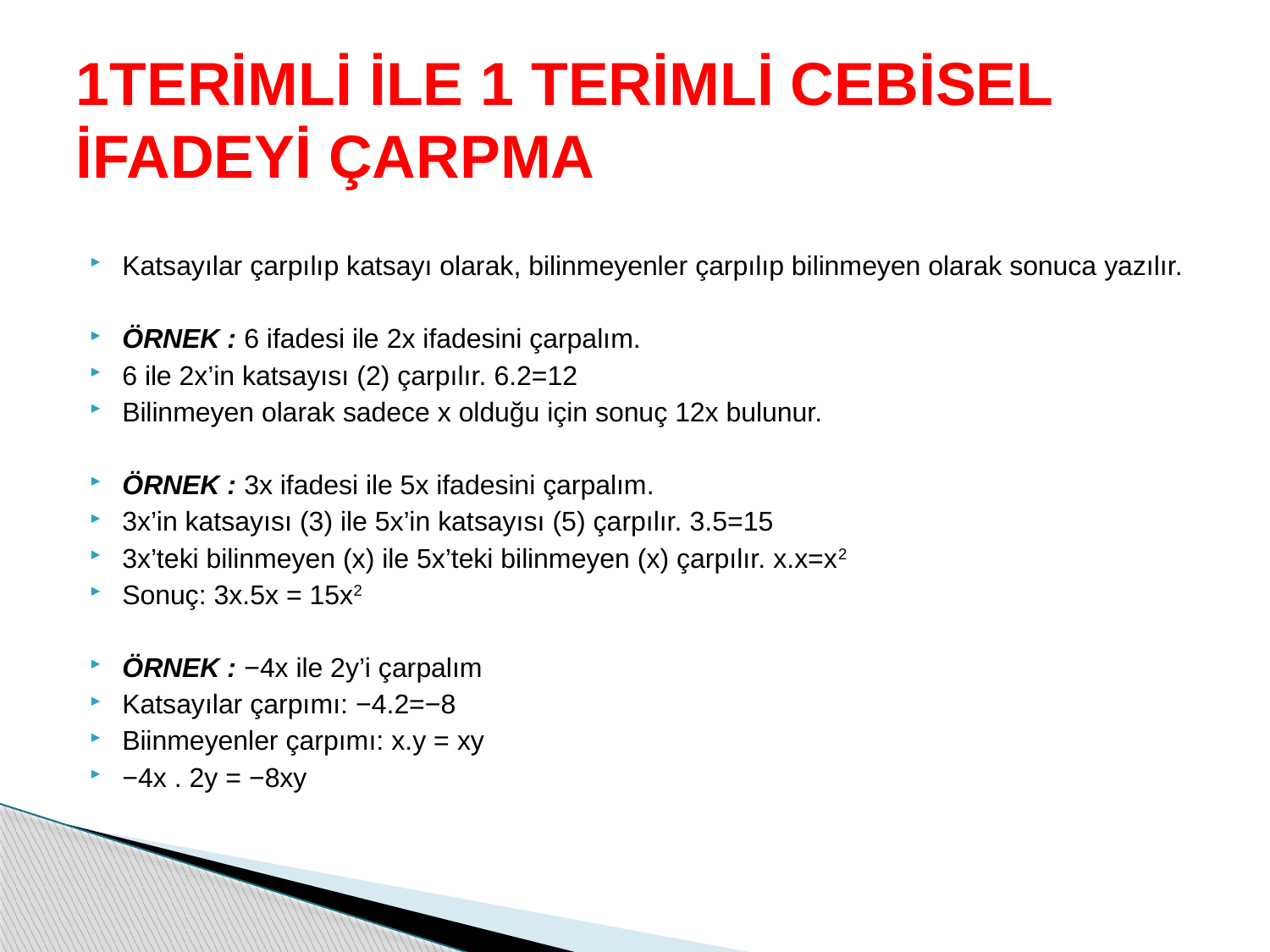

# 1TERİMLİ İLE 1 TERİMLİ CEBİSEL İFADEYİ ÇARPMA

Katsayılar çarpılıp katsayı olarak, bilinmeyenler çarpılıp bilinmeyen olarak sonuca yazılır.

ÖRNEK : 6 ifadesi ile 2x ifadesini çarpalım.
6 ile 2x’in katsayısı (2) çarpılır. 6.2=12
Bilinmeyen olarak sadece x olduğu için sonuç 12x bulunur.

ÖRNEK : 3x ifadesi ile 5x ifadesini çarpalım.
3x’in katsayısı (3) ile 5x’in katsayısı (5) çarpılır. 3.5=15
3x’teki bilinmeyen (x) ile 5x’teki bilinmeyen (x) çarpılır. x.x=x2
Sonuç: 3x.5x = 15x2

ÖRNEK : −4x ile 2y’i çarpalım
Katsayılar çarpımı: −4.2=−8
Biinmeyenler çarpımı: x.y = xy
−4x . 2y = −8xy